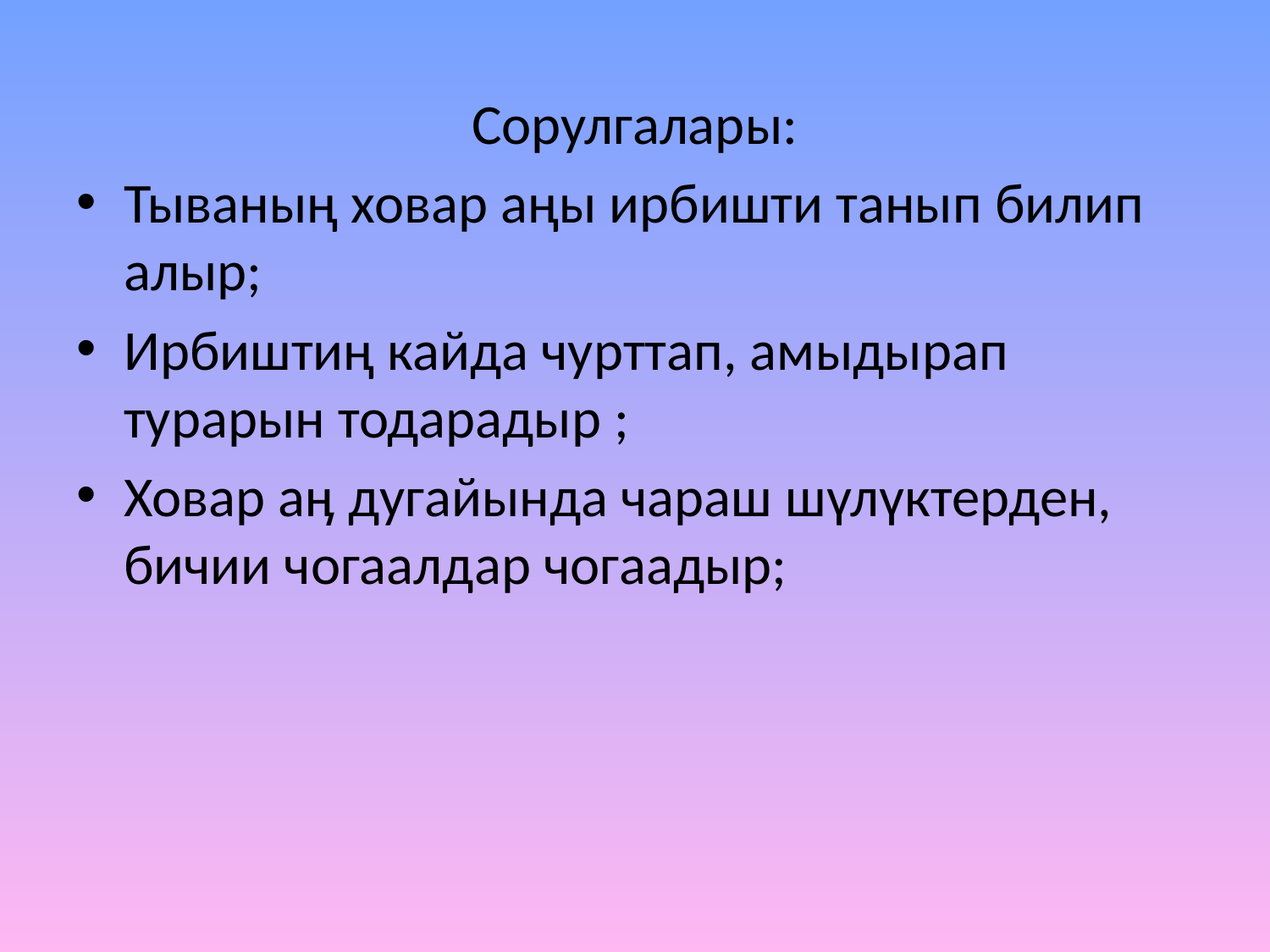

Сорулгалары:
Тываның ховар аңы ирбишти танып билип алыр;
Ирбиштиң кайда чурттап, амыдырап турарын тодарадыр ;
Ховар аӊ дугайында чараш шүлүктерден,  бичии чогаалдар чогаадыр;